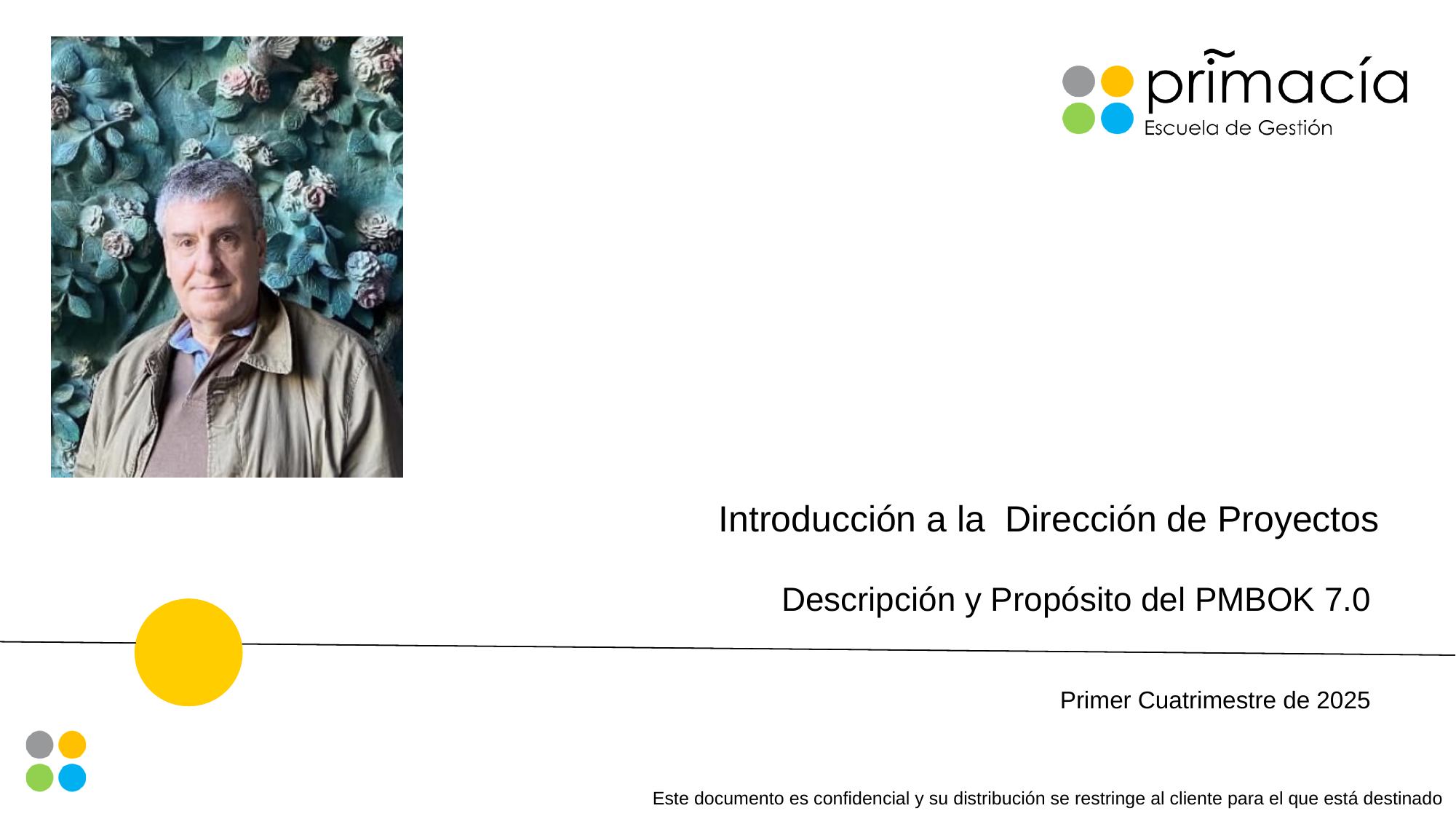

# Introducción a la  Dirección de Proyectos
Descripción y Propósito del PMBOK 7.0
Primer Cuatrimestre de 2025